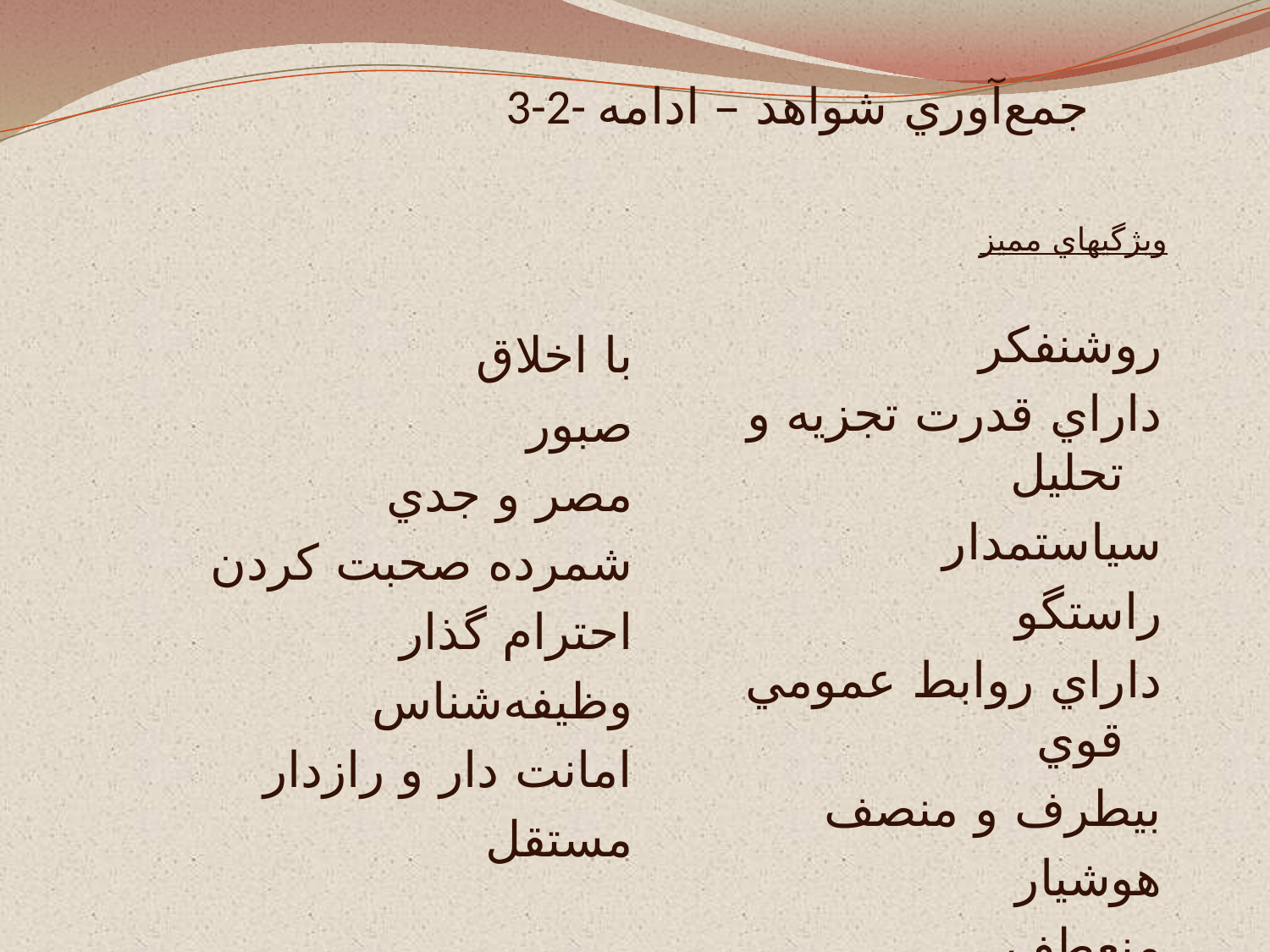

# 3-2- جمع‌آوري شواهد – ادامه
  ويژگيهاي مميز
روشنفكر
داراي قدرت تجزيه و تحليل
سياستمدار
راستگو
داراي روابط عمومي قوي
بيطرف و منصف
هوشيار
منعطف
با اخلاق
صبور
مصر و جدي
شمرده صحبت كردن
احترام گذار
وظيفه‌شناس
امانت دار و رازدار
مستقل